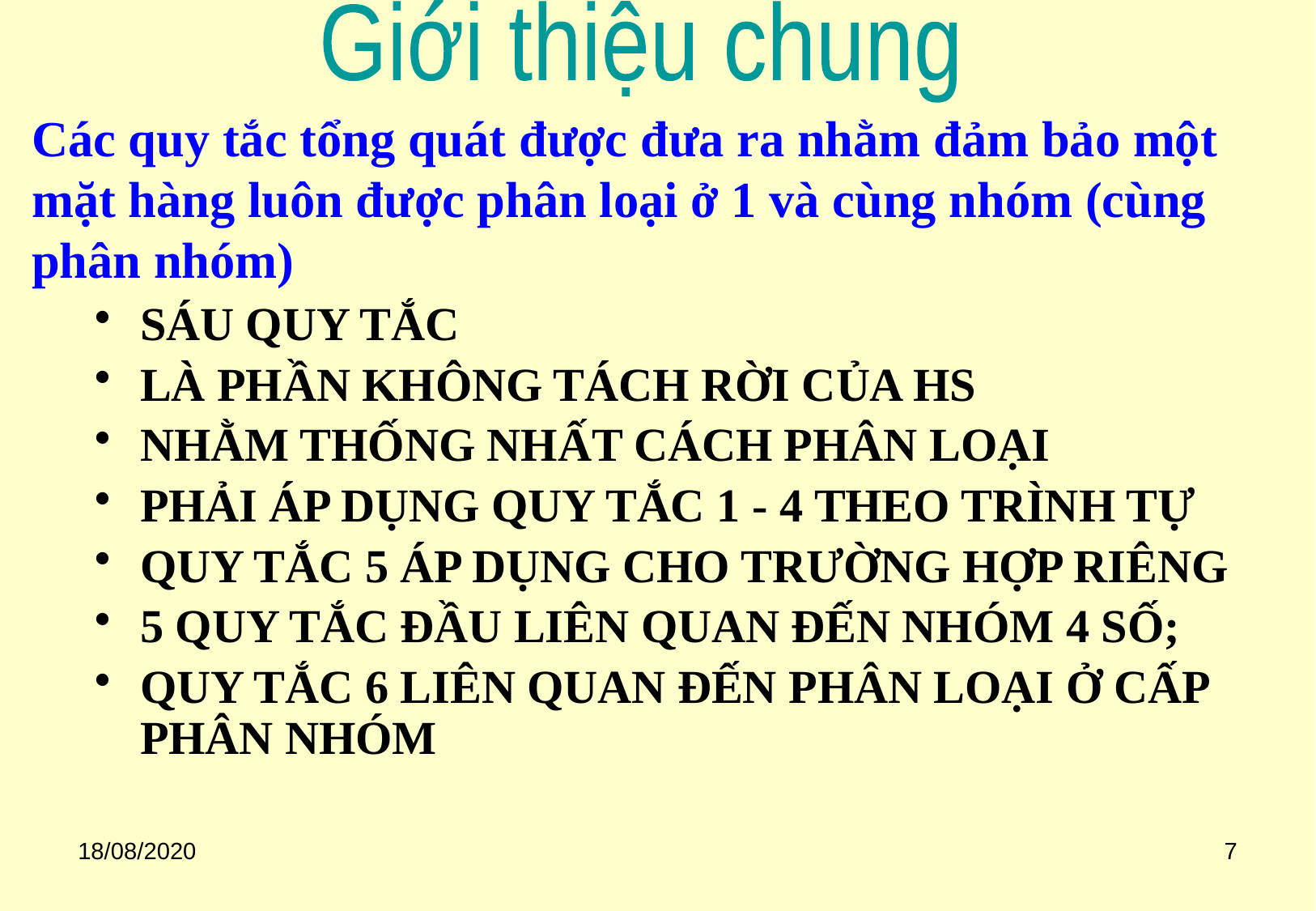

Giới thiệu chung
Các quy tắc tổng quát được đưa ra nhằm đảm bảo một mặt hàng luôn được phân loại ở 1 và cùng nhóm (cùng phân nhóm)
SÁU QUY TẮC
LÀ PHẦN KHÔNG TÁCH RỜI CỦA HS
NHẰM THỐNG NHẤT CÁCH PHÂN LOẠI
PHẢI ÁP DỤNG QUY TẮC 1 - 4 THEO TRÌNH TỰ
QUY TẮC 5 ÁP DỤNG CHO TRƯỜNG HỢP RIÊNG
5 QUY TẮC ĐẦU LIÊN QUAN ĐẾN NHÓM 4 SỐ;
QUY TẮC 6 LIÊN QUAN ĐẾN PHÂN LOẠI Ở CẤP PHÂN NHÓM
18/08/2020
7